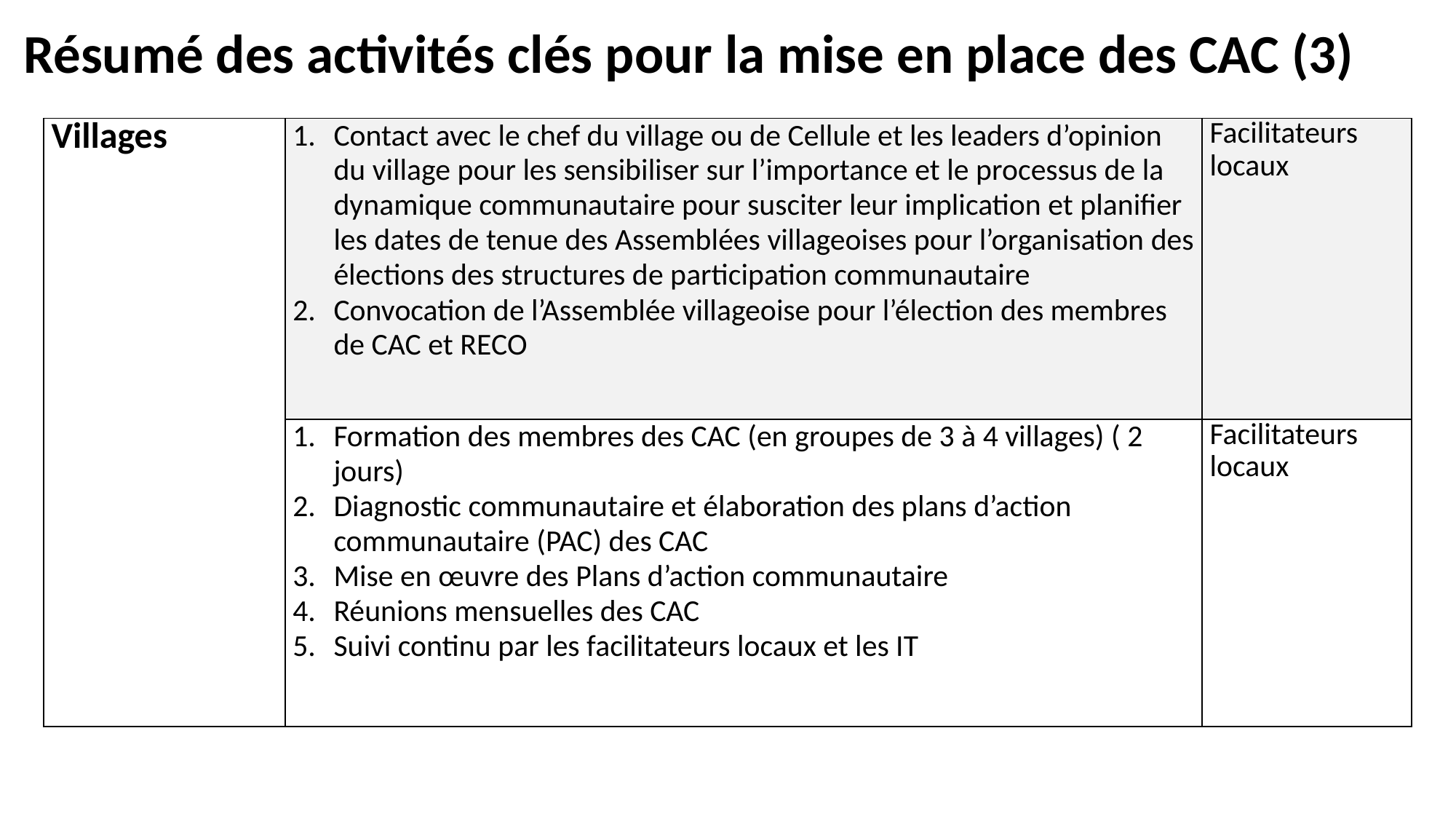

# Résumé des activités clés pour la mise en place des CAC (3)

| Villages | Contact avec le chef du village ou de Cellule et les leaders d’opinion du village pour les sensibiliser sur l’importance et le processus de la dynamique communautaire pour susciter leur implication et planifier les dates de tenue des Assemblées villageoises pour l’organisation des élections des structures de participation communautaire Convocation de l’Assemblée villageoise pour l’élection des membres de CAC et RECO | Facilitateurs locaux |
| --- | --- | --- |
|  | Formation des membres des CAC (en groupes de 3 à 4 villages) ( 2 jours) Diagnostic communautaire et élaboration des plans d’action communautaire (PAC) des CAC Mise en œuvre des Plans d’action communautaire Réunions mensuelles des CAC Suivi continu par les facilitateurs locaux et les IT | Facilitateurs locaux |